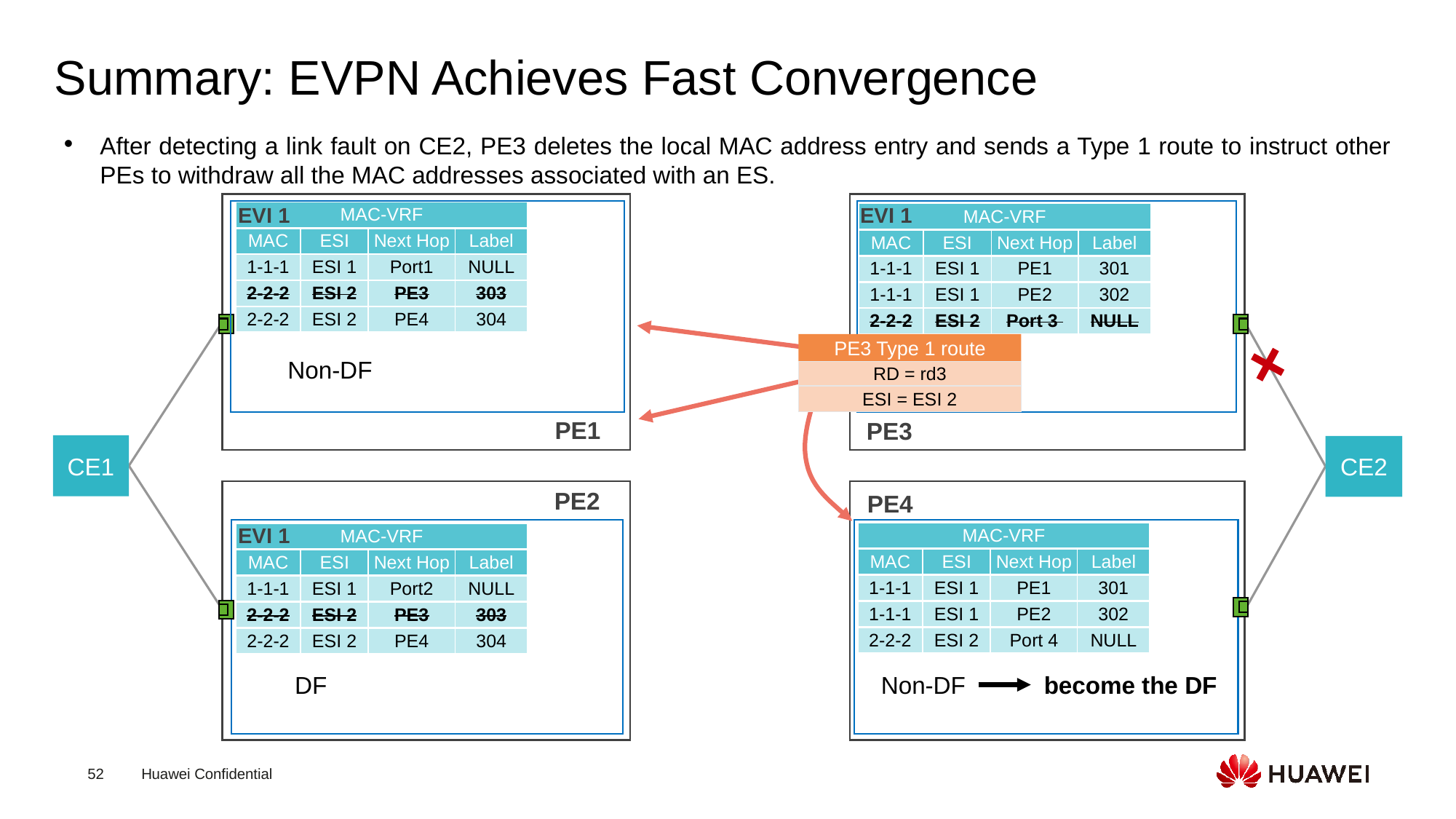

# Summary: EVPN Achieves Fast Convergence
After detecting a link fault on CE2, PE3 deletes the local MAC address entry and sends a Type 1 route to instruct other PEs to withdraw all the MAC addresses associated with an ES.

EVI 1
EVI 1

| MAC-VRF |  |  |  |
| --- | --- | --- | --- |
| MAC | ESI | Next Hop | Label |
| 1-1-1 | ESI 1 | Port1 | NULL |
| 2-2-2 | ESI 2 | PE3 | 303 |
| 2-2-2 | ESI 2 | PE4 | 304 |
| MAC-VRF |  |  |  |
| --- | --- | --- | --- |
| MAC | ESI | Next Hop | Label |
| 1-1-1 | ESI 1 | PE1 | 301 |
| 1-1-1 | ESI 1 | PE2 | 302 |
| 2-2-2 | ESI 2 | Port 3 | NULL |

PE3 Type 1 route
RD = rd3
ESI = ESI 2

Non-DF
DF

PE1
PE3
CE1
CE2
PE2

PE4
EVI 1
EVI 1

| MAC-VRF |  |  |  |
| --- | --- | --- | --- |
| MAC | ESI | Next Hop | Label |
| 1-1-1 | ESI 1 | PE1 | 301 |
| 1-1-1 | ESI 1 | PE2 | 302 |
| 2-2-2 | ESI 2 | Port 4 | NULL |
| MAC-VRF |  |  |  |
| --- | --- | --- | --- |
| MAC | ESI | Next Hop | Label |
| 1-1-1 | ESI 1 | Port2 | NULL |
| 2-2-2 | ESI 2 | PE3 | 303 |
| 2-2-2 | ESI 2 | PE4 | 304 |

DF
Non-DF
become the DF